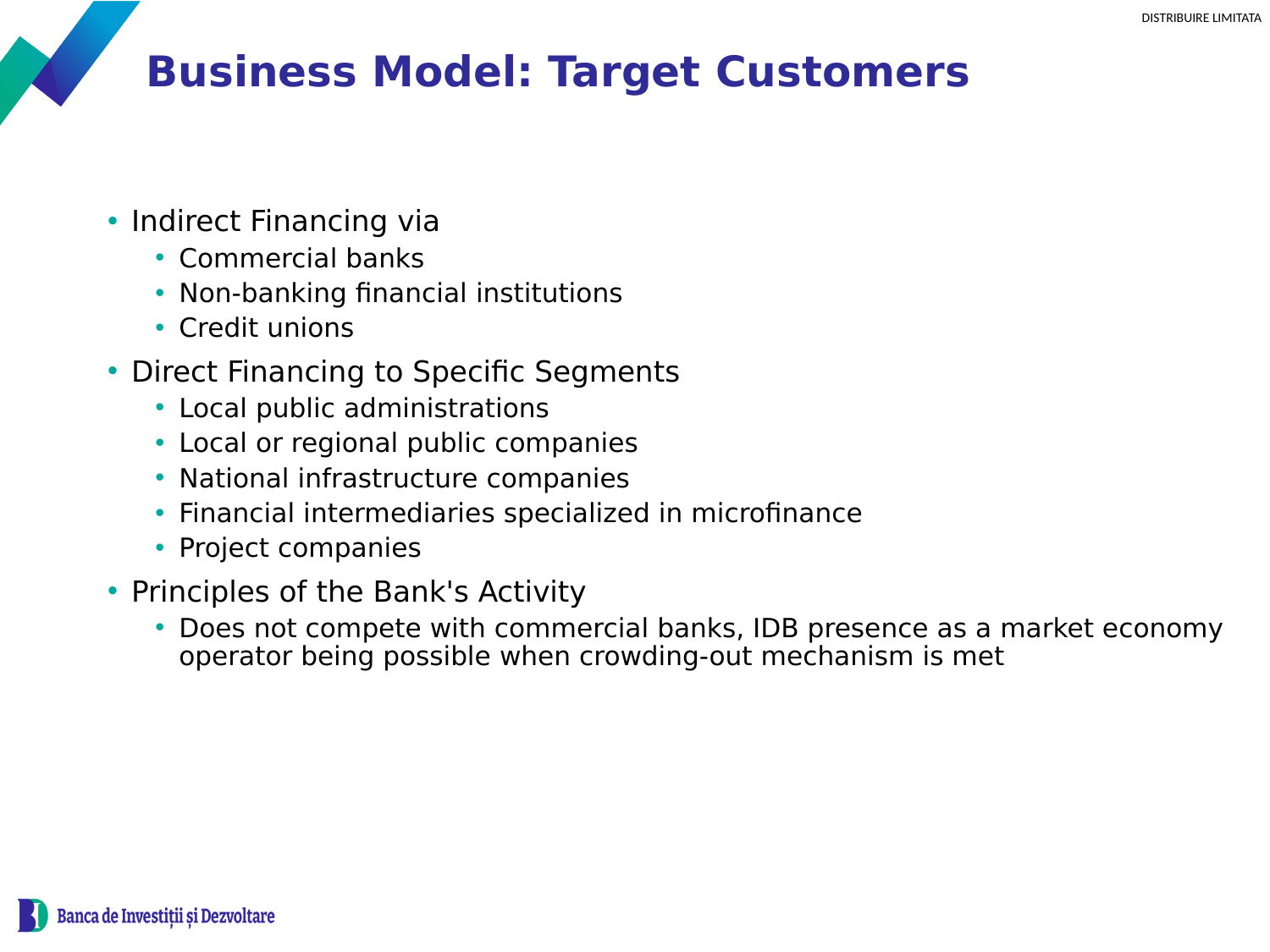

# Business Model: Target Customers
Indirect Financing via
Commercial banks
Non-banking financial institutions
Credit unions
Direct Financing to Specific Segments
Local public administrations
Local or regional public companies
National infrastructure companies
Financial intermediaries specialized in microfinance
Project companies
Principles of the Bank's Activity
Does not compete with commercial banks, IDB presence as a market economy operator being possible when crowding-out mechanism is met